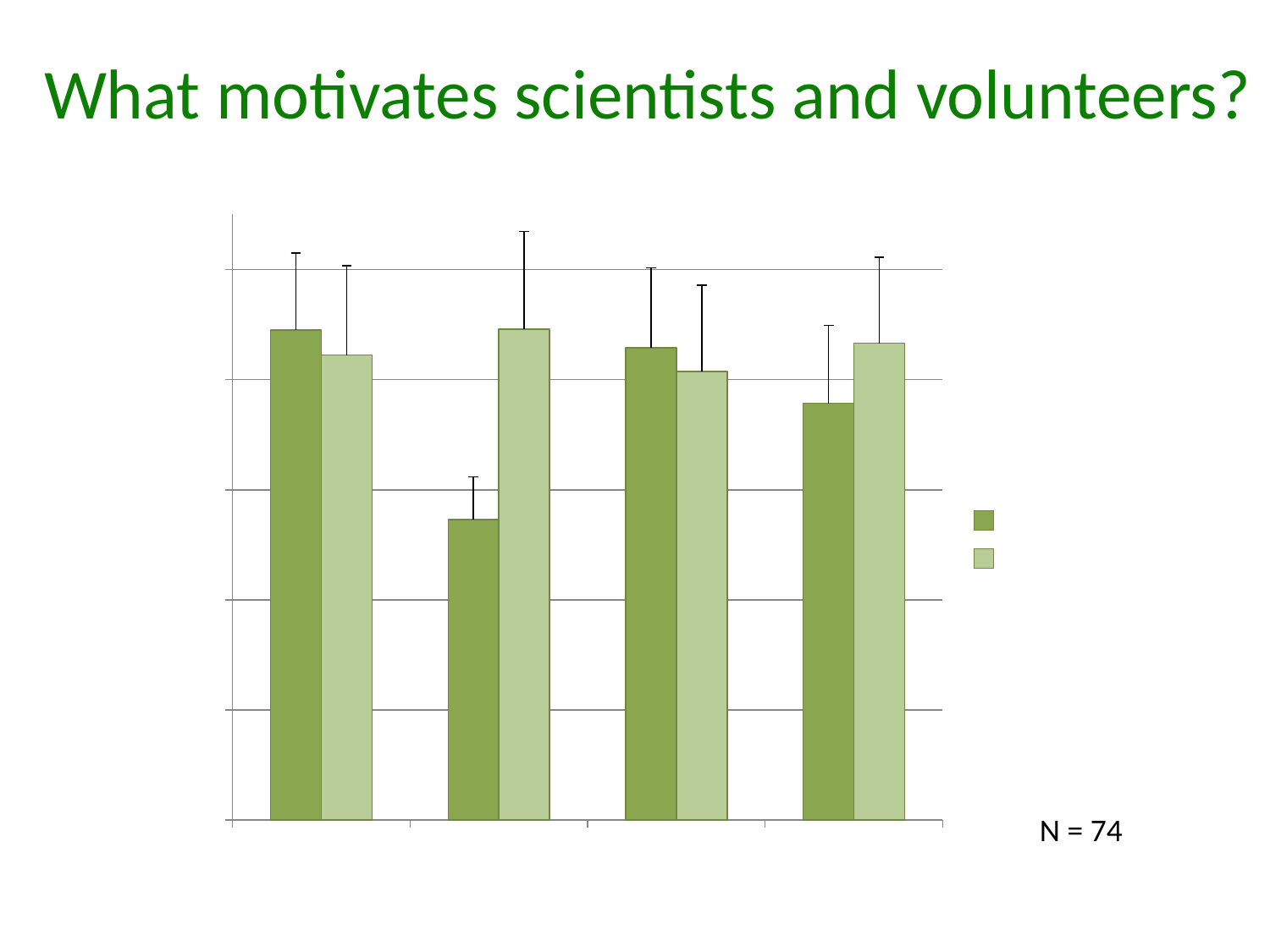

What motivates scientists and volunteers?

### Chart

| Category |  |  |
|---|---|---|
| Altruism | 4.448717923076923 | 4.223404255319148 |
| Collectivism | 2.73076923076923 | 4.456521739130435 |
| Principalism | 4.28846161538462 | 4.074468085106386 |
| Egoism | 3.784340653846156 | 4.32978723404255 |
N = 74